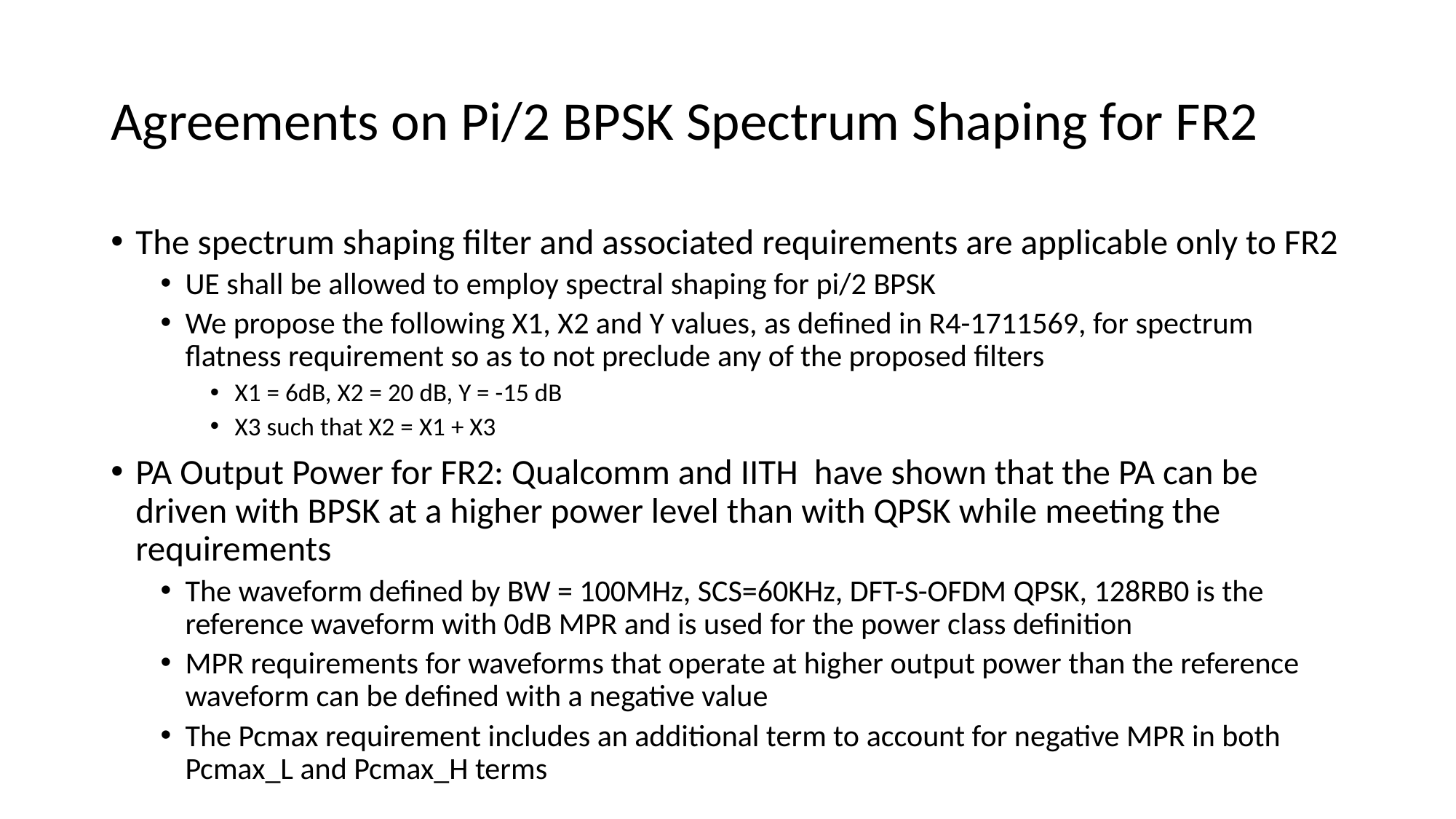

# Agreements on Pi/2 BPSK Spectrum Shaping for FR2
The spectrum shaping filter and associated requirements are applicable only to FR2
UE shall be allowed to employ spectral shaping for pi/2 BPSK
We propose the following X1, X2 and Y values, as defined in R4-1711569, for spectrum flatness requirement so as to not preclude any of the proposed filters
X1 = 6dB, X2 = 20 dB, Y = -15 dB
X3 such that X2 = X1 + X3
PA Output Power for FR2: Qualcomm and IITH  have shown that the PA can be driven with BPSK at a higher power level than with QPSK while meeting the requirements
The waveform defined by BW = 100MHz, SCS=60KHz, DFT-S-OFDM QPSK, 128RB0 is the reference waveform with 0dB MPR and is used for the power class definition
MPR requirements for waveforms that operate at higher output power than the reference waveform can be defined with a negative value
The Pcmax requirement includes an additional term to account for negative MPR in both Pcmax_L and Pcmax_H terms